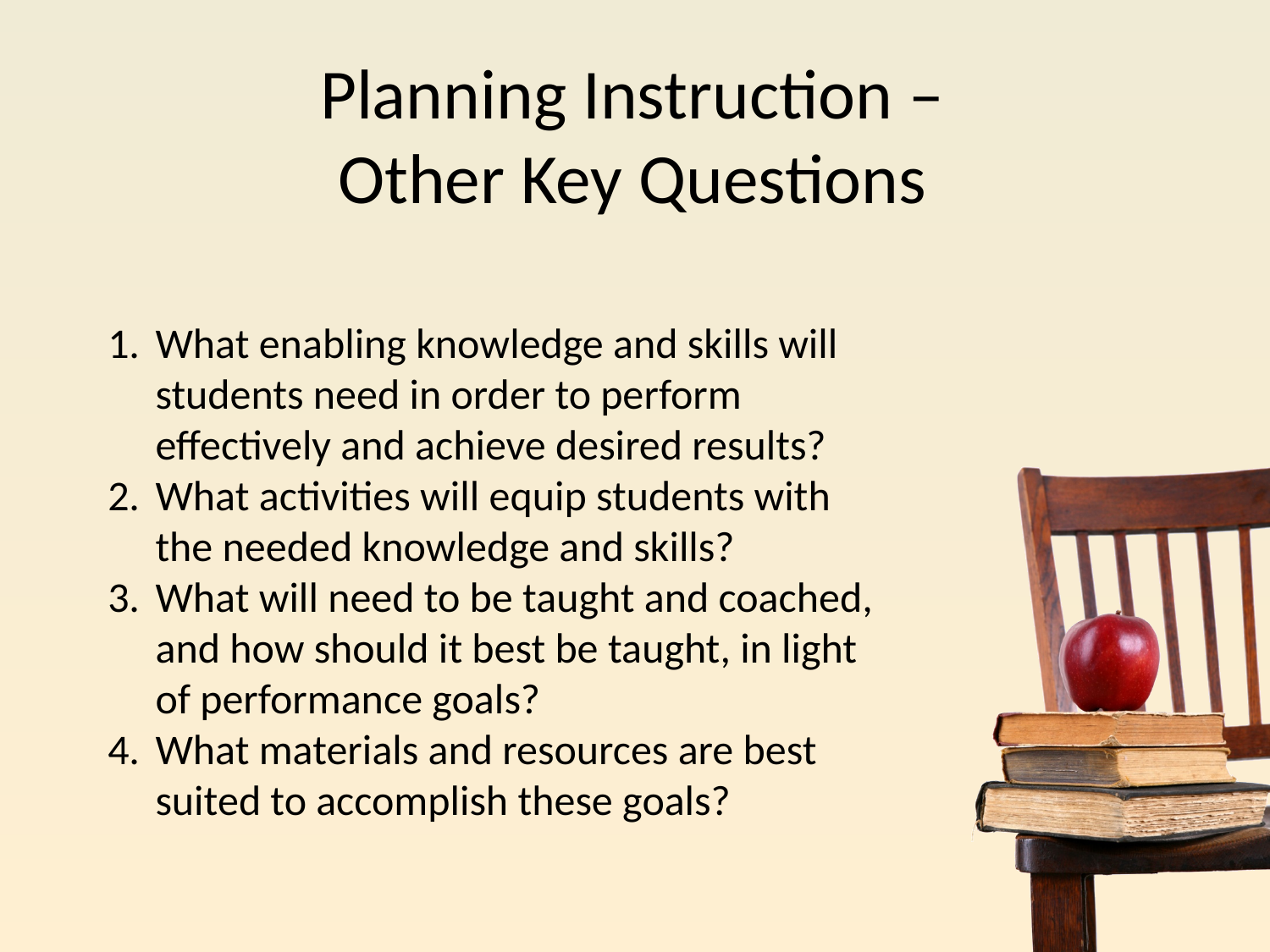

Planning Instruction –
Other Key Questions
What enabling knowledge and skills will students need in order to perform effectively and achieve desired results?
What activities will equip students with the needed knowledge and skills?
What will need to be taught and coached, and how should it best be taught, in light of performance goals?
What materials and resources are best suited to accomplish these goals?